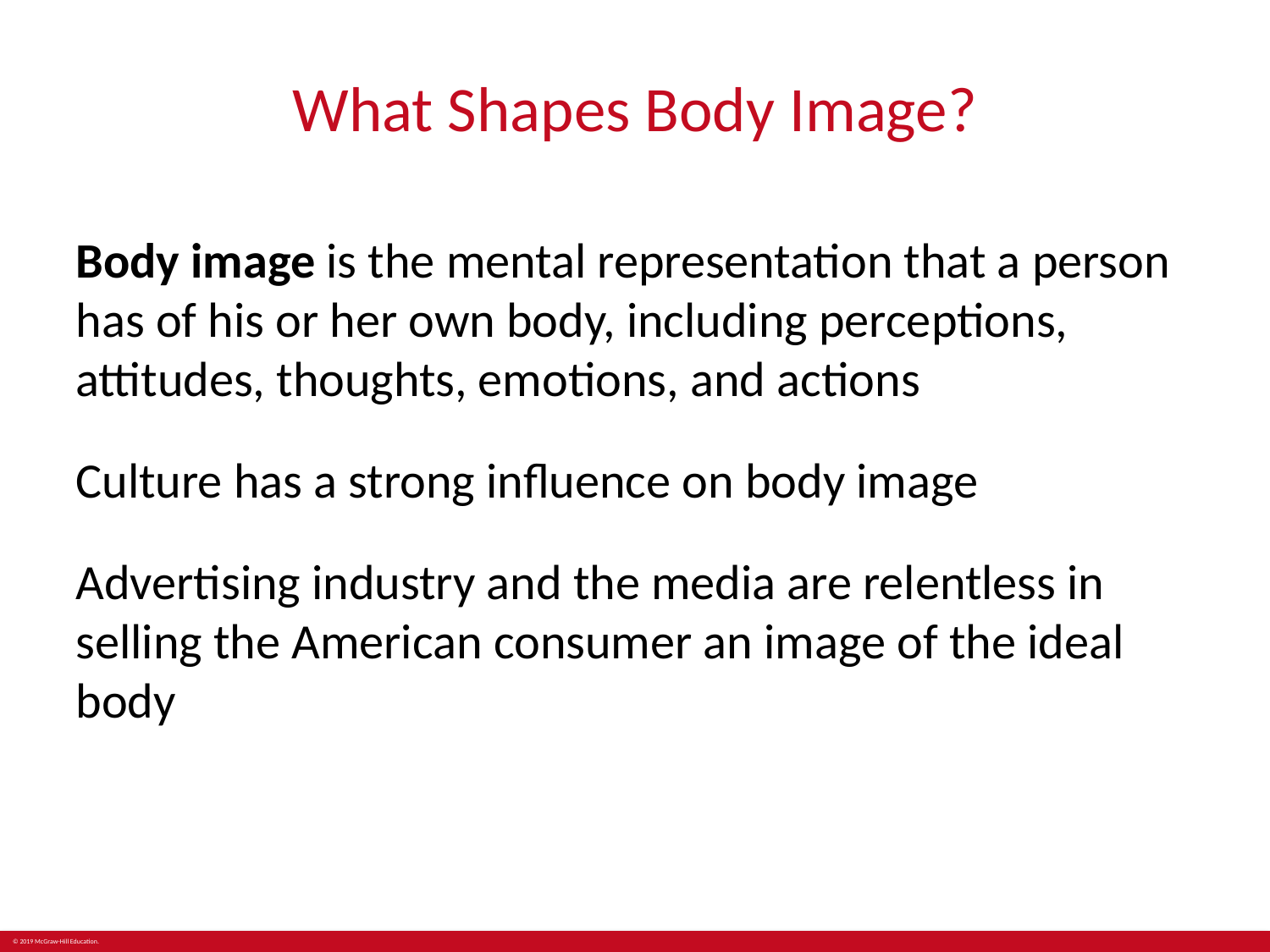

# What Shapes Body Image?
Body image is the mental representation that a person has of his or her own body, including perceptions, attitudes, thoughts, emotions, and actions
Culture has a strong influence on body image
Advertising industry and the media are relentless in selling the American consumer an image of the ideal body